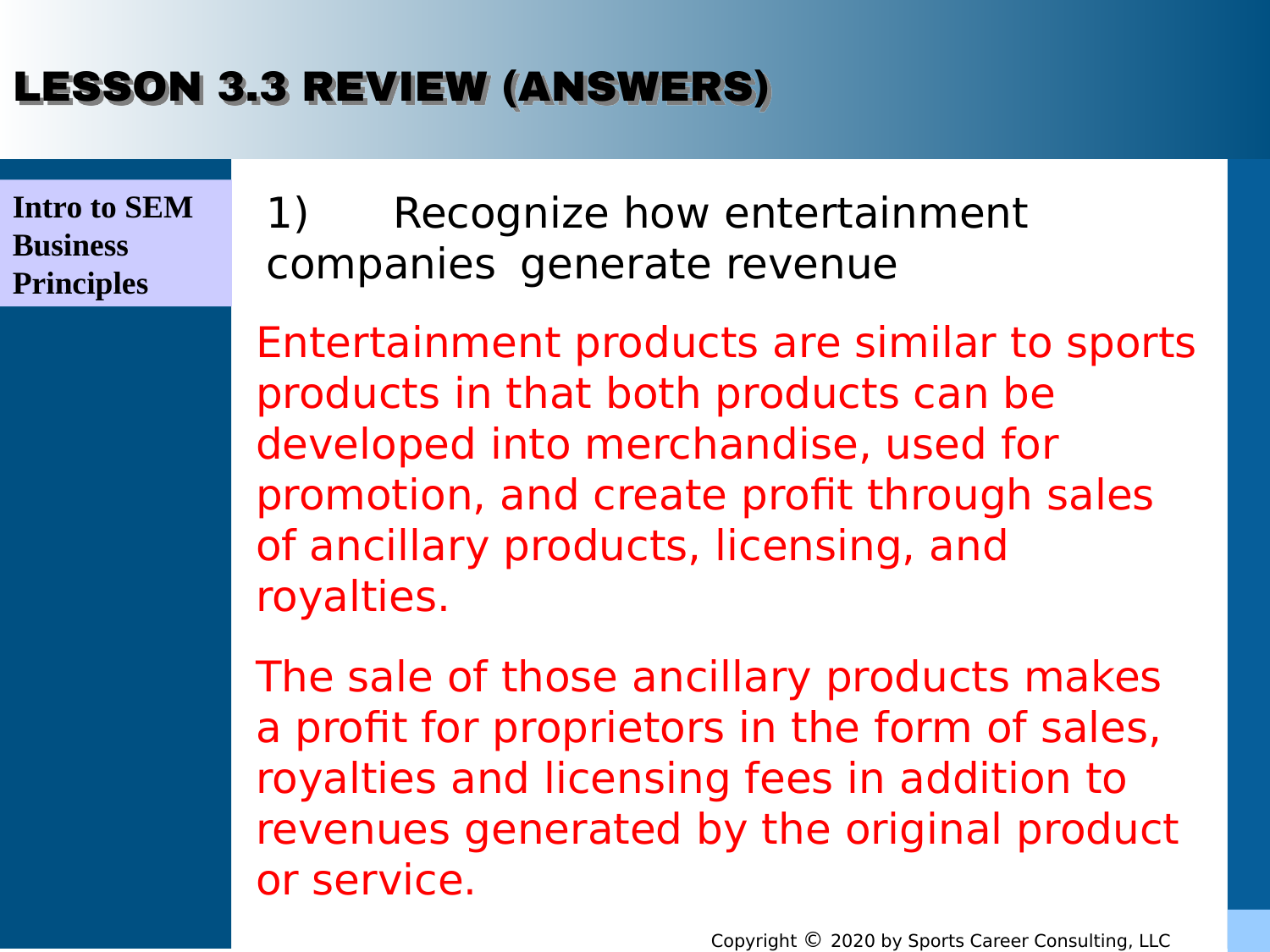

LESSON 3.3 REVIEW (ANSWERS)
Intro to SEM Business Principles
1)	Recognize how entertainment 	companies 	generate revenue
Entertainment products are similar to sports products in that both products can be developed into merchandise, used for promotion, and create profit through sales of ancillary products, licensing, and royalties.

The sale of those ancillary products makes a profit for proprietors in the form of sales, royalties and licensing fees in addition to revenues generated by the original product or service.

Copyright © 2020 by Sports Career Consulting, LLC